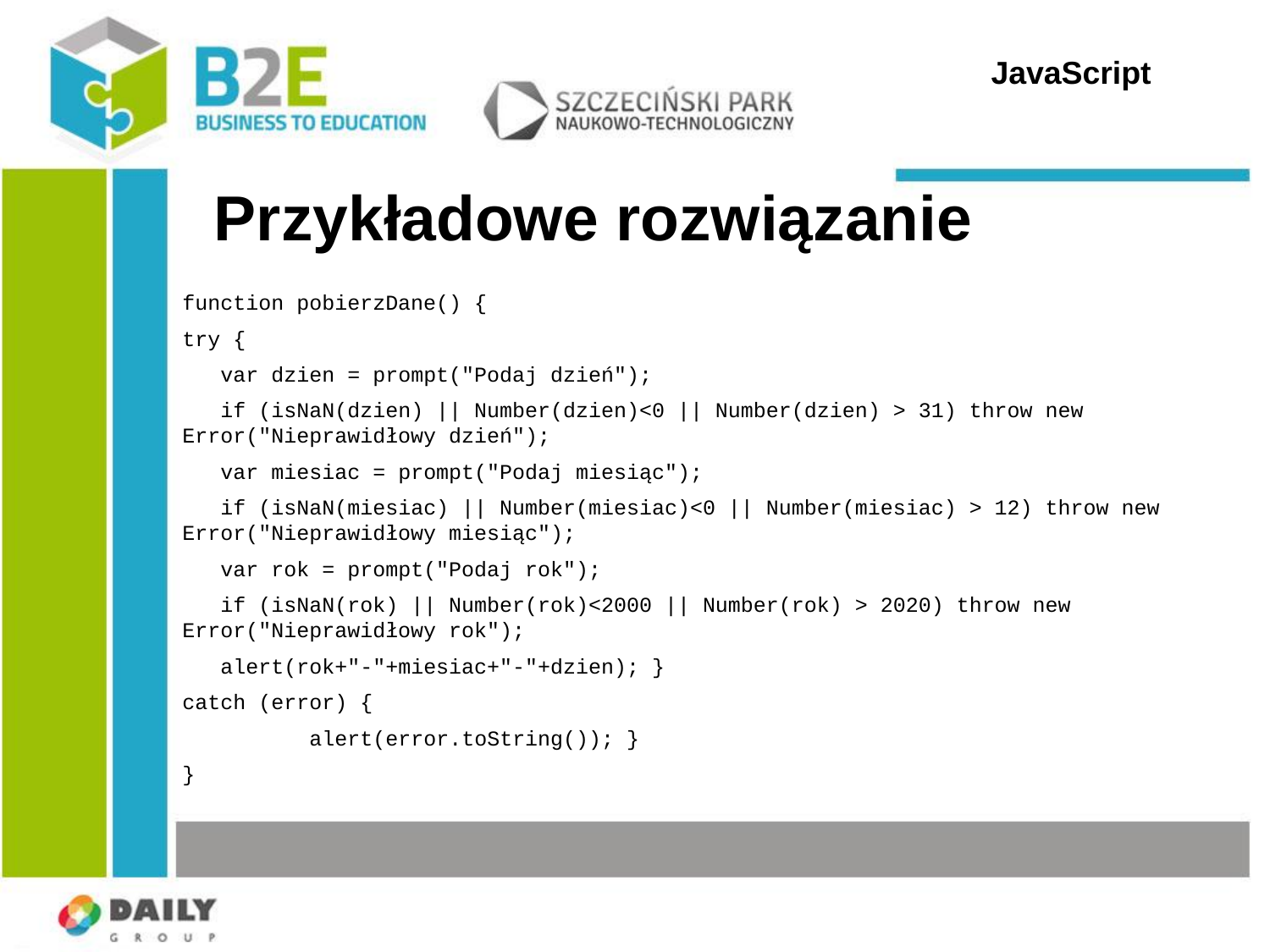

JavaScript
Przykładowe rozwiązanie
function pobierzDane() {
try {
   var dzien = prompt("Podaj dzień");
   if (isNaN(dzien) || Number(dzien)<0 || Number(dzien) > 31) throw new Error("Nieprawidłowy dzień");
   var miesiac = prompt("Podaj miesiąc");
   if (isNaN(miesiac) || Number(miesiac)<0 || Number(miesiac) > 12) throw new Error("Nieprawidłowy miesiąc");
   var rok = prompt("Podaj rok");
   if (isNaN(rok) || Number(rok)<2000 || Number(rok) > 2020) throw new Error("Nieprawidłowy rok");
   alert(rok+"-"+miesiac+"-"+dzien); }
catch (error) {
	alert(error.toString()); }
}